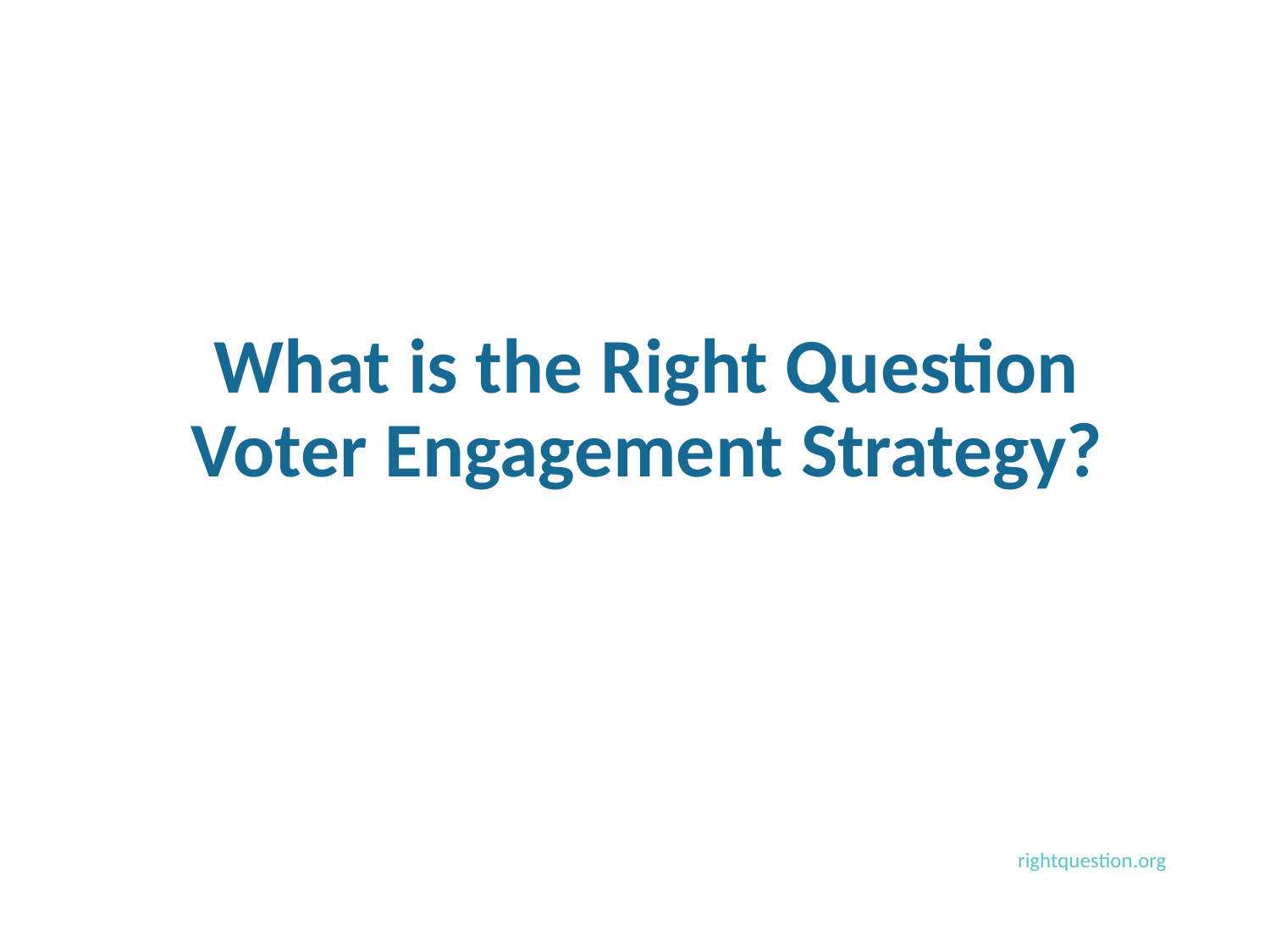

What is the Right Question Voter Engagement Strategy?